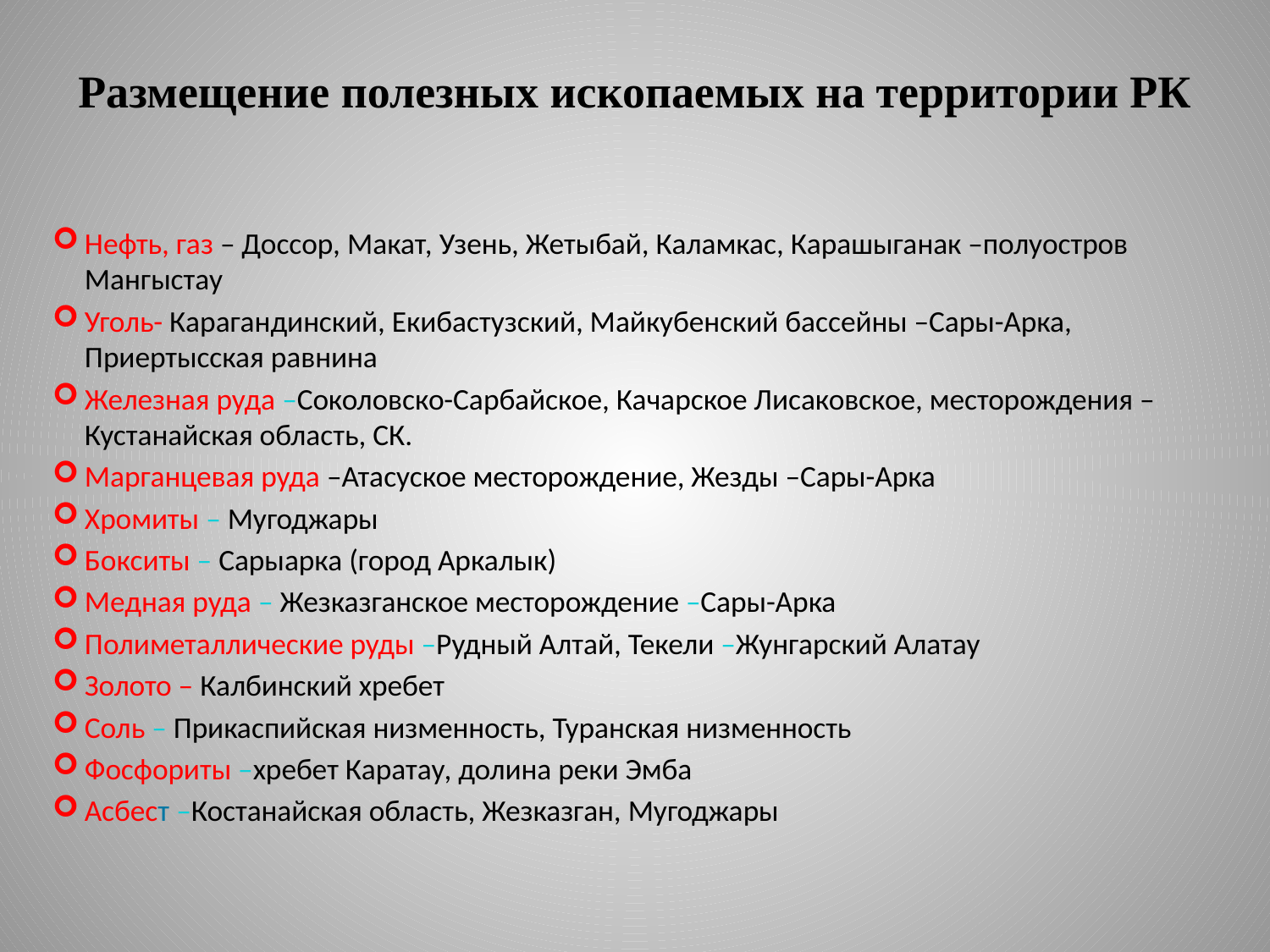

# Размещение полезных ископаемых на территории РК
Нефть, газ – Доссор, Макат, Узень, Жетыбай, Каламкас, Карашыганак –полуостров Мангыстау
Уголь- Карагандинский, Екибастузский, Майкубенский бассейны –Сары-Арка, Приертысская равнина
Железная руда –Соколовско-Сарбайское, Качарское Лисаковское, месторождения –Кустанайская область, СК.
Марганцевая руда –Атасуское месторождение, Жезды –Сары-Арка
Хромиты – Мугоджары
Бокситы – Сарыарка (город Аркалык)
Медная руда – Жезказганское месторождение –Сары-Арка
Полиметаллические руды –Рудный Алтай, Текели –Жунгарский Алатау
Золото – Калбинский хребет
Соль – Прикаспийская низменность, Туранская низменность
Фосфориты –хребет Каратау, долина реки Эмба
Асбест –Костанайская область, Жезказган, Мугоджары